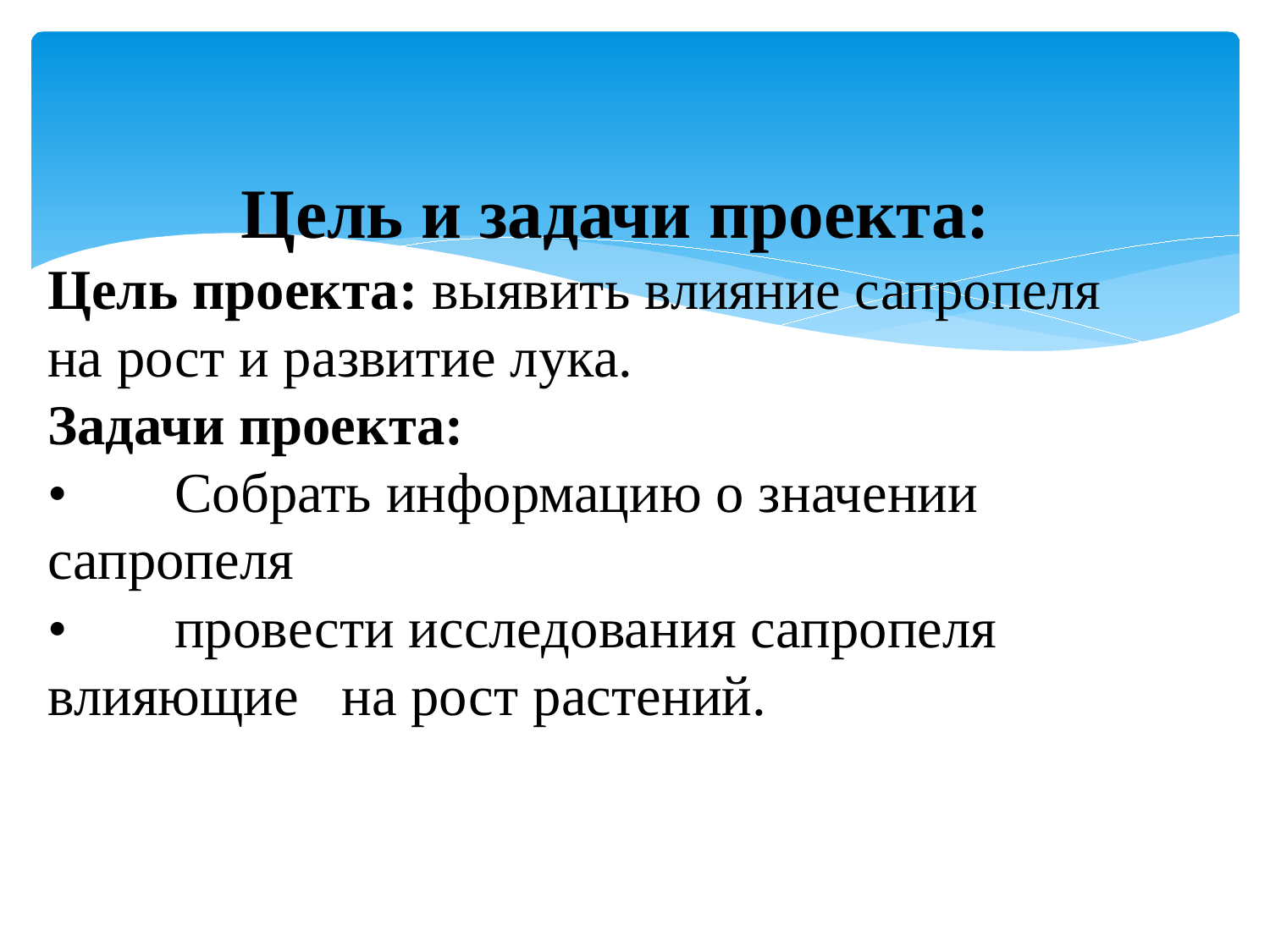

# Цель и задачи проекта: Цель проекта: выявить влияние сапропеля на рост и развитие лука. Задачи проекта: •	Собрать информацию о значении сапропеля •	провести исследования сапропеля влияющие   на рост растений.